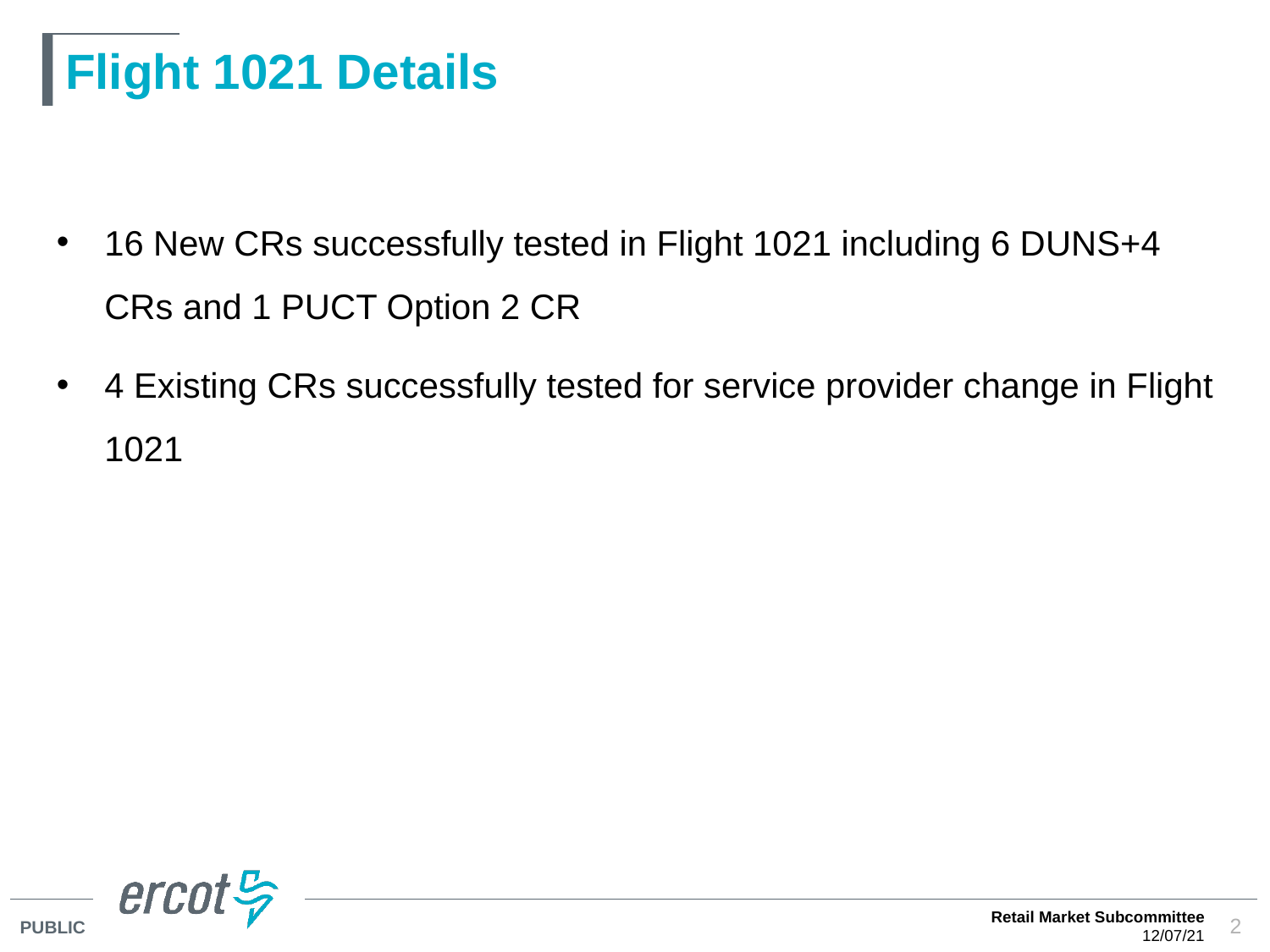

# Flight 1021 Details
16 New CRs successfully tested in Flight 1021 including 6 DUNS+4 CRs and 1 PUCT Option 2 CR
4 Existing CRs successfully tested for service provider change in Flight 1021
Retail Market Subcommittee
12/07/21
2